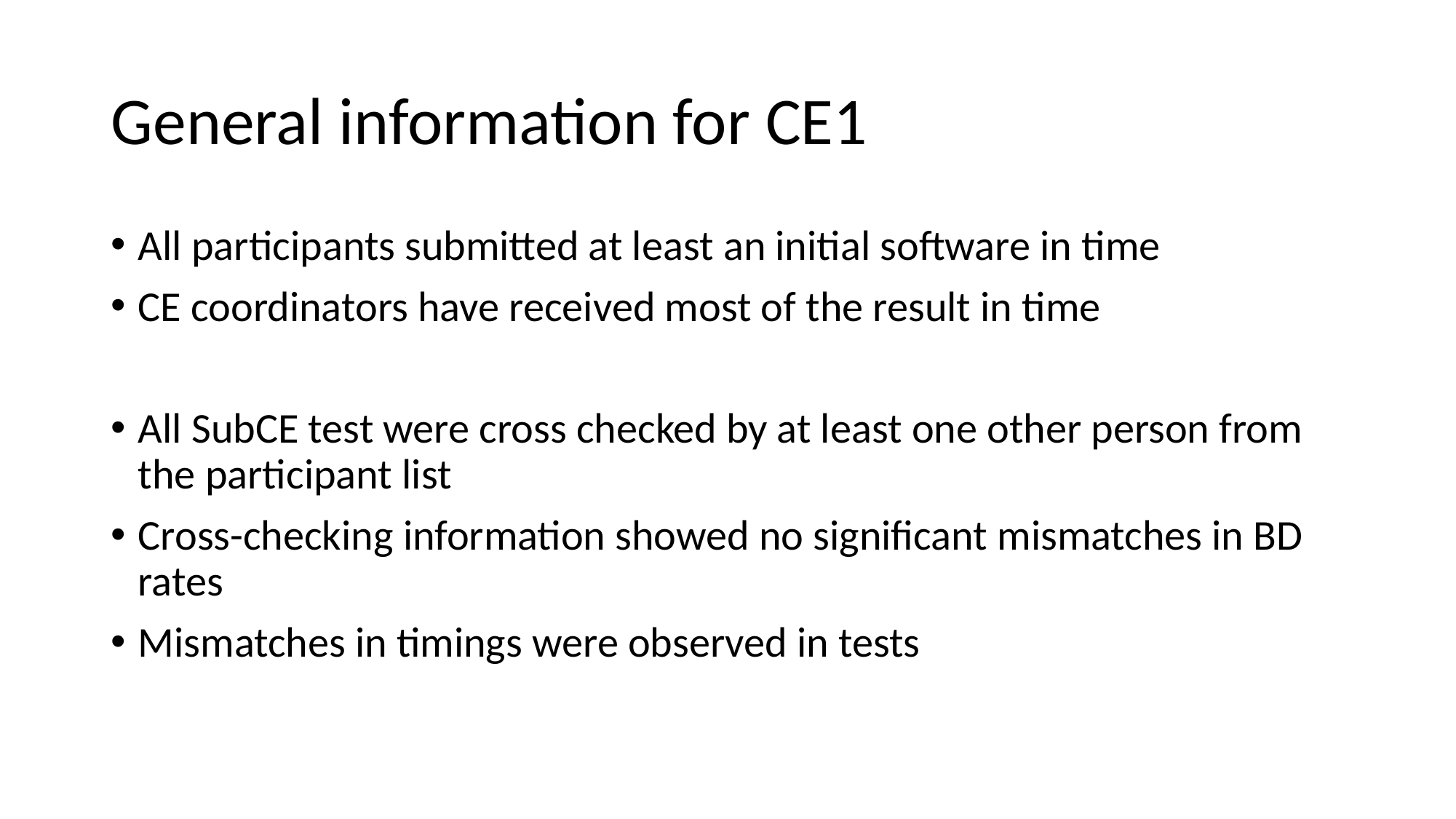

# General information for CE1
All participants submitted at least an initial software in time
CE coordinators have received most of the result in time

All SubCE test were cross checked by at least one other person from the participant list
Cross-checking information showed no significant mismatches in BD rates
Mismatches in timings were observed in tests